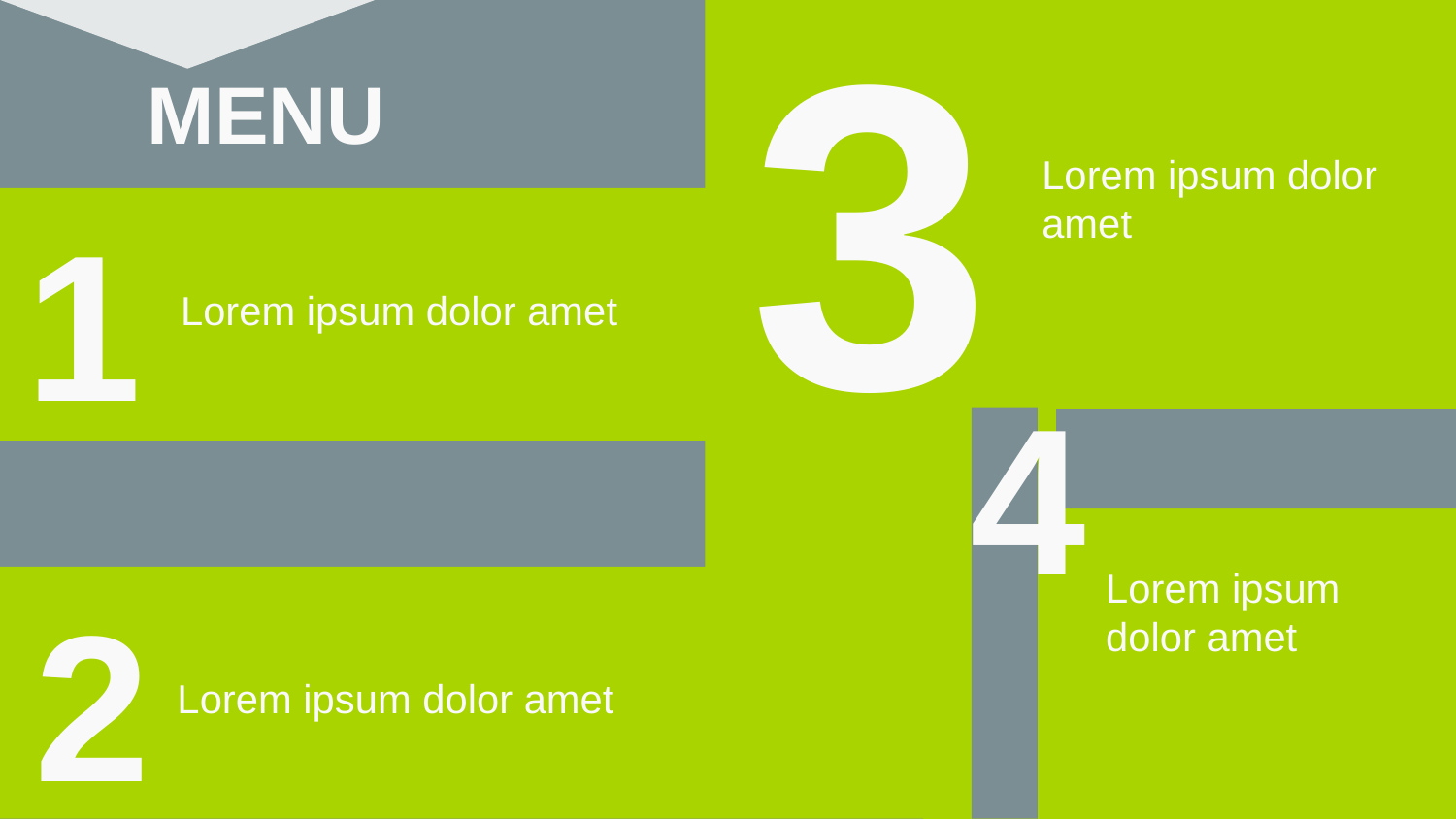

MENU
3
Lorem ipsum dolor amet
1

Lorem ipsum dolor amet
4

2
Lorem ipsum dolor amet

Lorem ipsum dolor amet